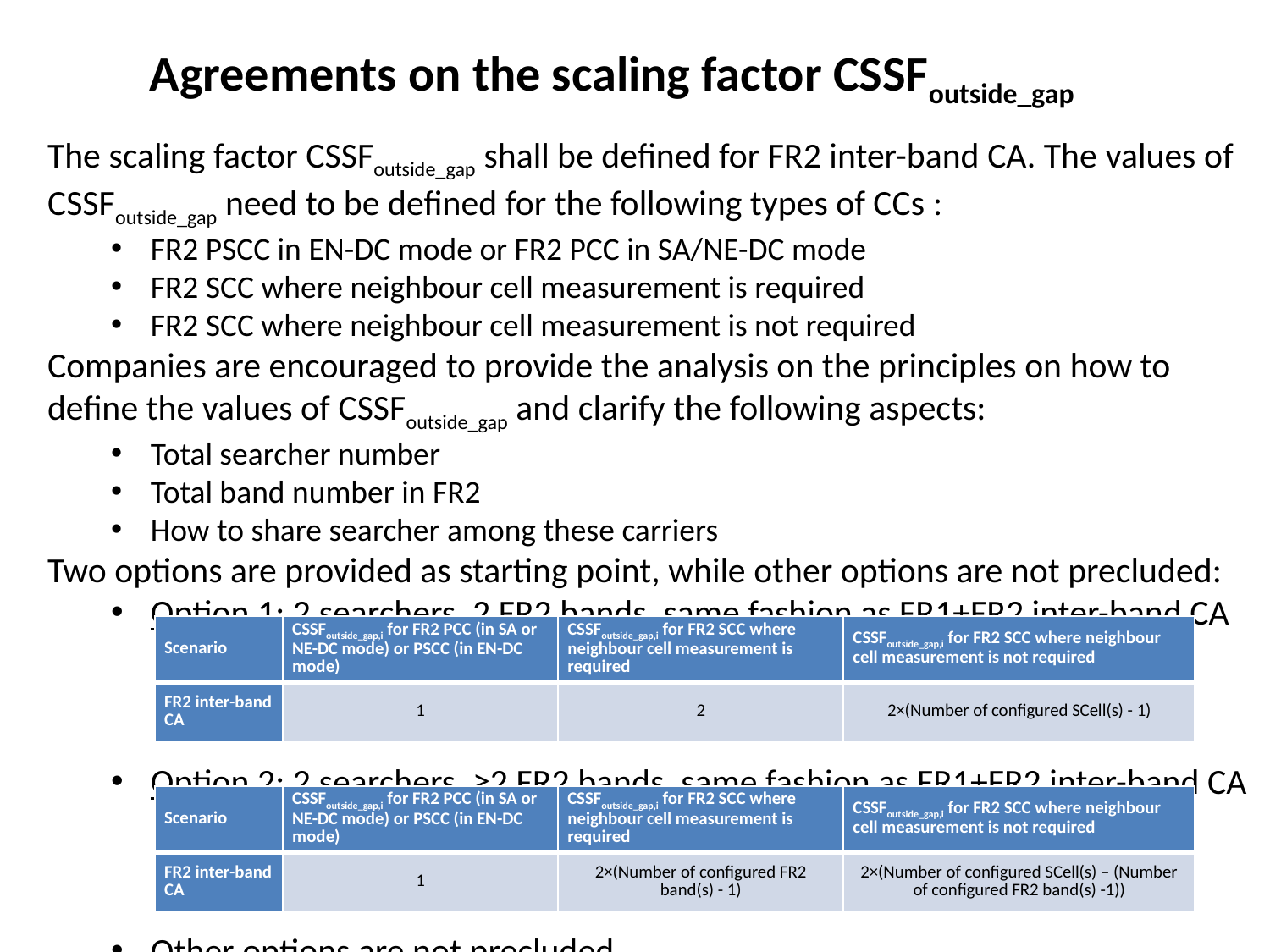

# Agreements on the scaling factor CSSFoutside_gap
The scaling factor CSSFoutside_gap shall be defined for FR2 inter-band CA. The values of CSSFoutside_gap need to be defined for the following types of CCs :
FR2 PSCC in EN-DC mode or FR2 PCC in SA/NE-DC mode
FR2 SCC where neighbour cell measurement is required
FR2 SCC where neighbour cell measurement is not required
Companies are encouraged to provide the analysis on the principles on how to define the values of CSSFoutside_gap and clarify the following aspects:
Total searcher number
Total band number in FR2
How to share searcher among these carriers
Two options are provided as starting point, while other options are not precluded:
Option 1: 2 searchers, 2 FR2 bands, same fashion as FR1+FR2 inter-band CA

Option 2: 2 searchers, ≥2 FR2 bands, same fashion as FR1+FR2 inter-band CA

Other options are not precluded.

| Scenario | CSSFoutside\_gap,i for FR2 PCC (in SA or NE-DC mode) or PSCC (in EN-DC mode) | CSSFoutside\_gap,i for FR2 SCC where neighbour cell measurement is required | CSSFoutside\_gap,i for FR2 SCC where neighbour cell measurement is not required |
| --- | --- | --- | --- |
| FR2 inter-band CA | 1 | 2 | 2×(Number of configured SCell(s) - 1) |
| Scenario | CSSFoutside\_gap,i for FR2 PCC (in SA or NE-DC mode) or PSCC (in EN-DC mode) | CSSFoutside\_gap,i for FR2 SCC where neighbour cell measurement is required | CSSFoutside\_gap,i for FR2 SCC where neighbour cell measurement is not required |
| --- | --- | --- | --- |
| FR2 inter-band CA | 1 | 2×(Number of configured FR2 band(s) - 1) | 2×(Number of configured SCell(s) – (Number of configured FR2 band(s) -1)) |